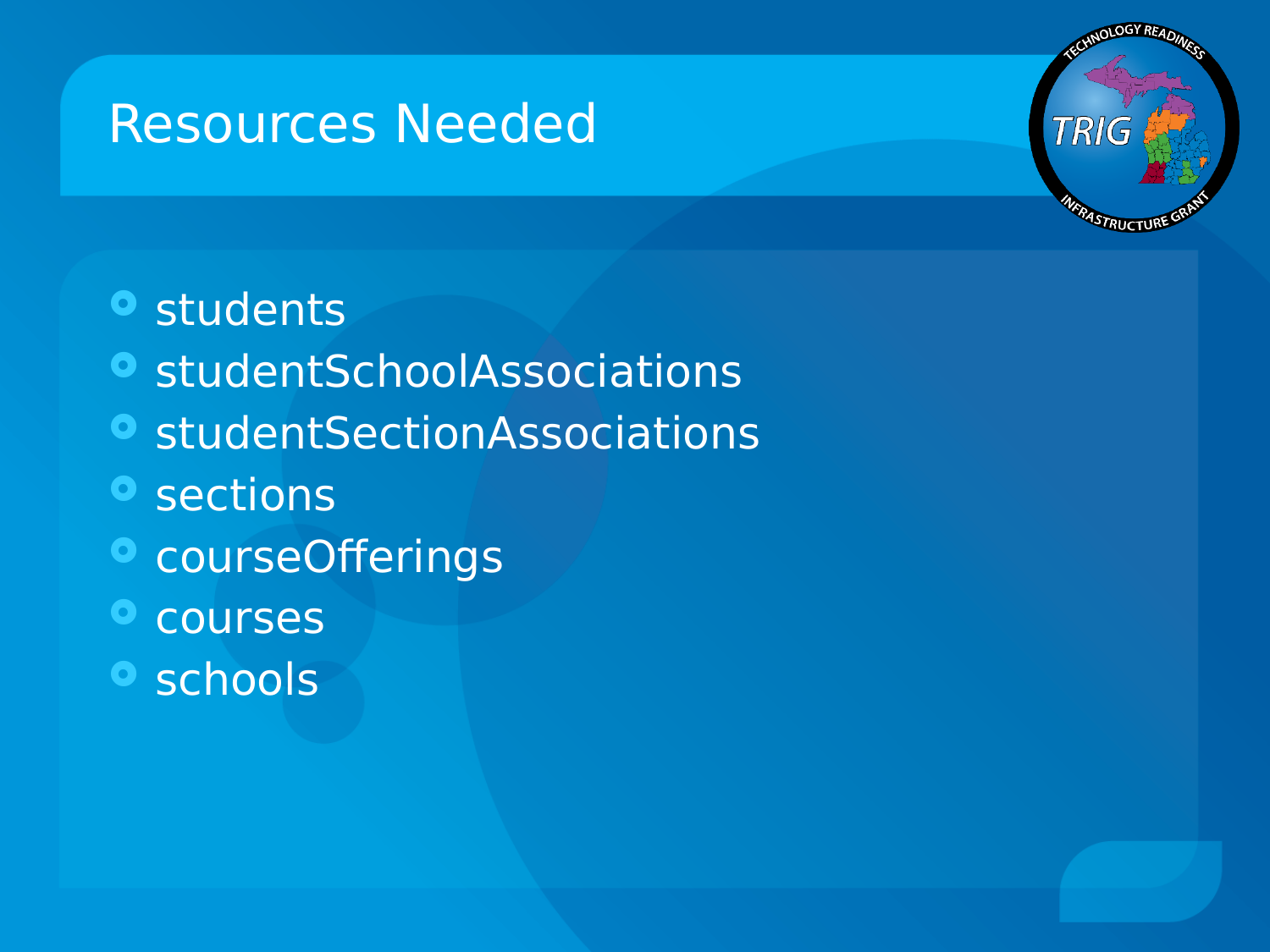

# Resources Needed
students
studentSchoolAssociations
studentSectionAssociations
sections
courseOfferings
courses
schools